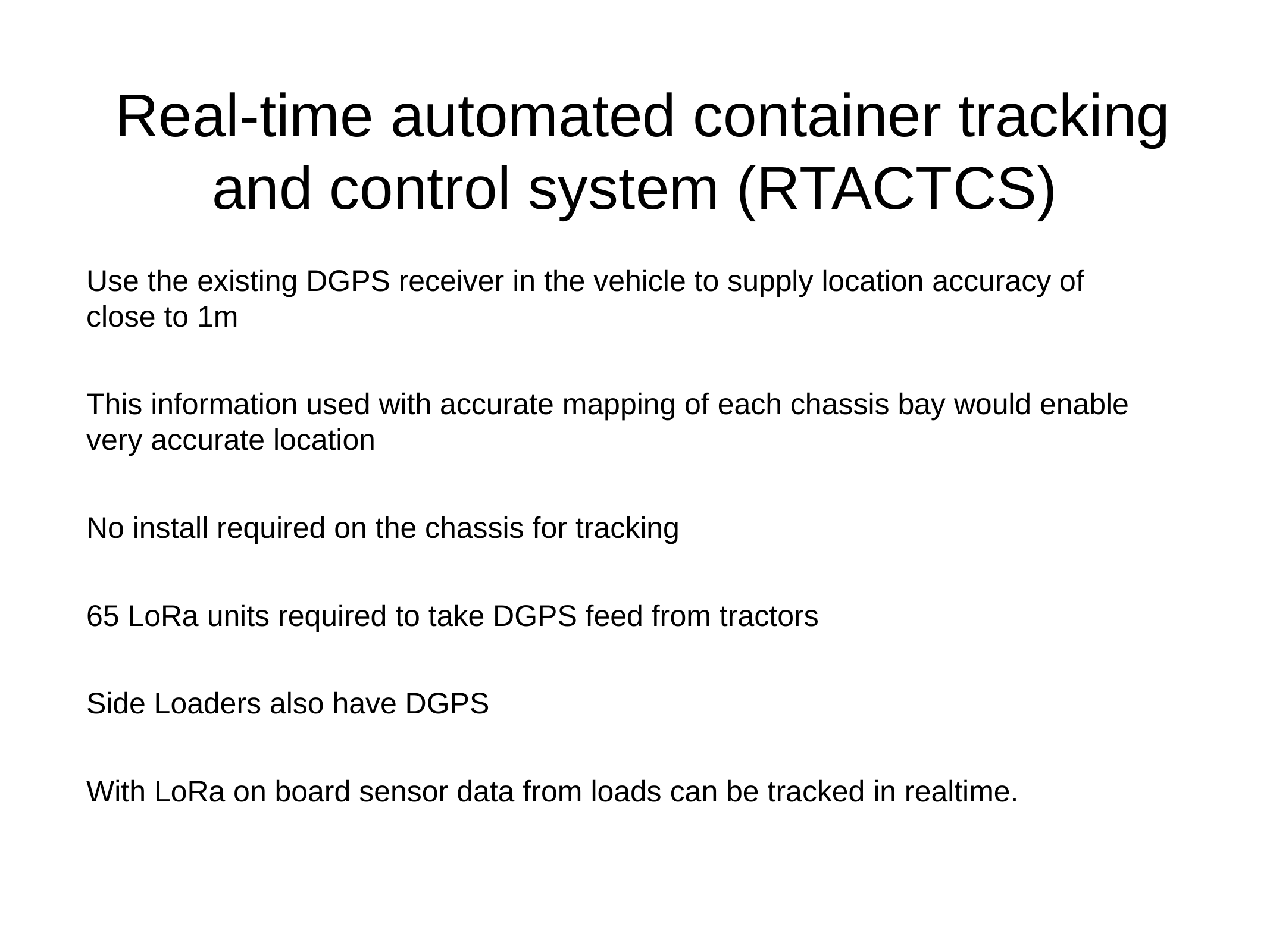

# Real-time automated container tracking and control system (RTACTCS)
Use the existing DGPS receiver in the vehicle to supply location accuracy of close to 1m
This information used with accurate mapping of each chassis bay would enable very accurate location
No install required on the chassis for tracking
65 LoRa units required to take DGPS feed from tractors
Side Loaders also have DGPS
With LoRa on board sensor data from loads can be tracked in realtime.